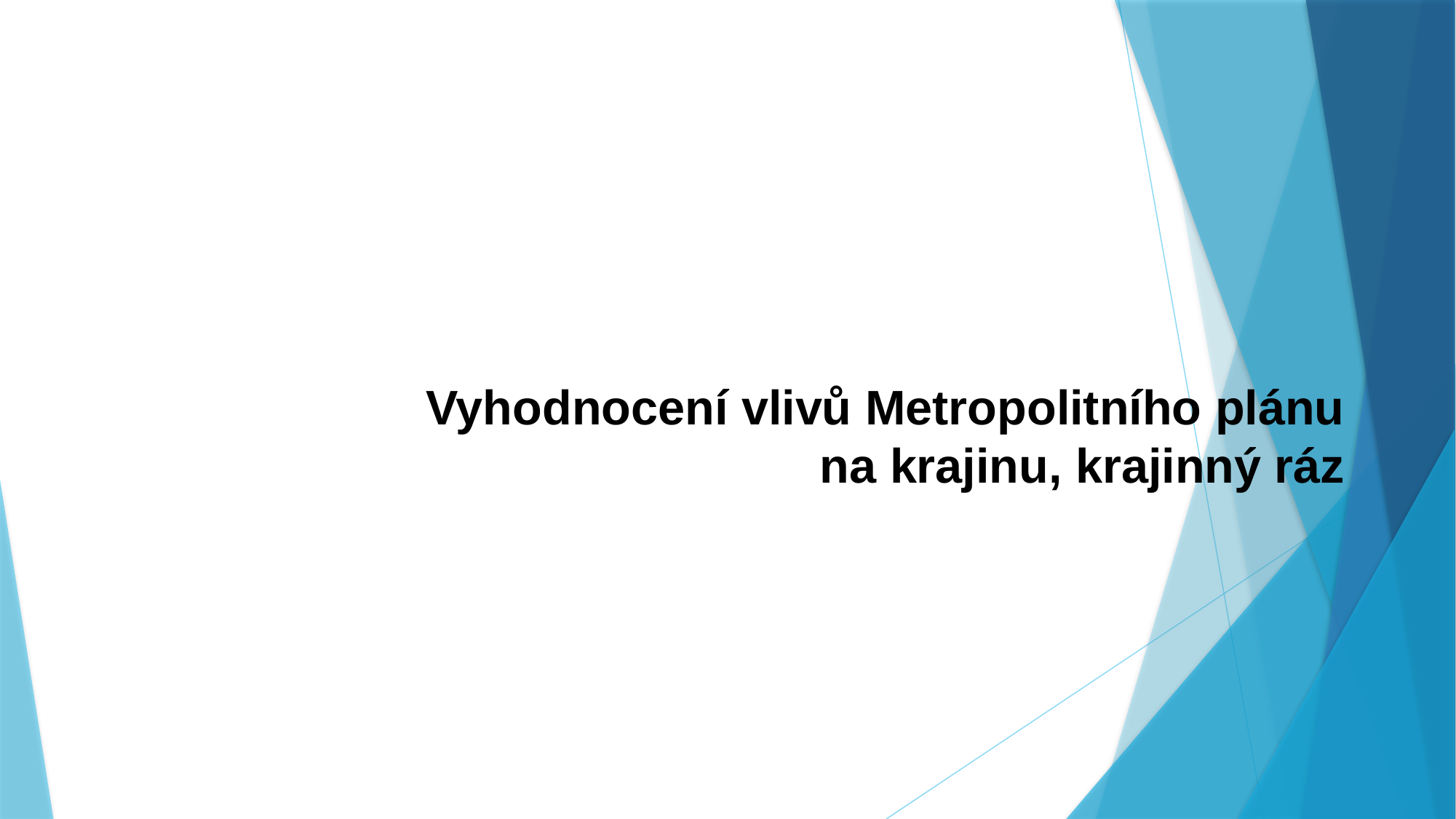

Vyhodnocení vlivů Metropolitního plánu
na krajinu, krajinný ráz